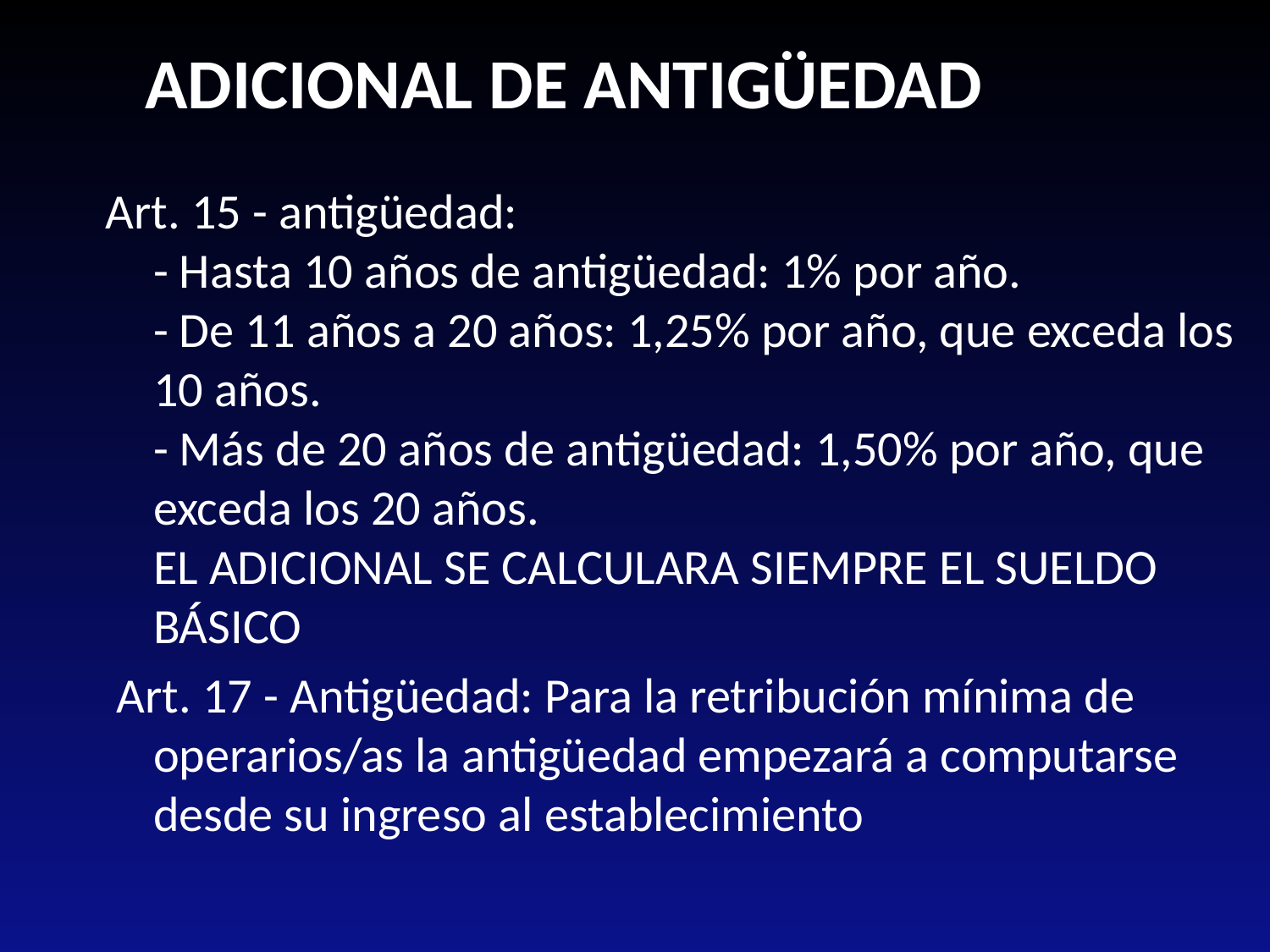

ADICIONAL DE ANTIGÜEDAD
Art. 15 - antigüedad:
- Hasta 10 años de antigüedad: 1% por año.
- De 11 años a 20 años: 1,25% por año, que exceda los 10 años.
- Más de 20 años de antigüedad: 1,50% por año, que exceda los 20 años.
EL ADICIONAL SE CALCULARA SIEMPRE EL SUELDO BÁSICO
 Art. 17 - Antigüedad: Para la retribución mínima de operarios/as la antigüedad empezará a computarse desde su ingreso al establecimiento